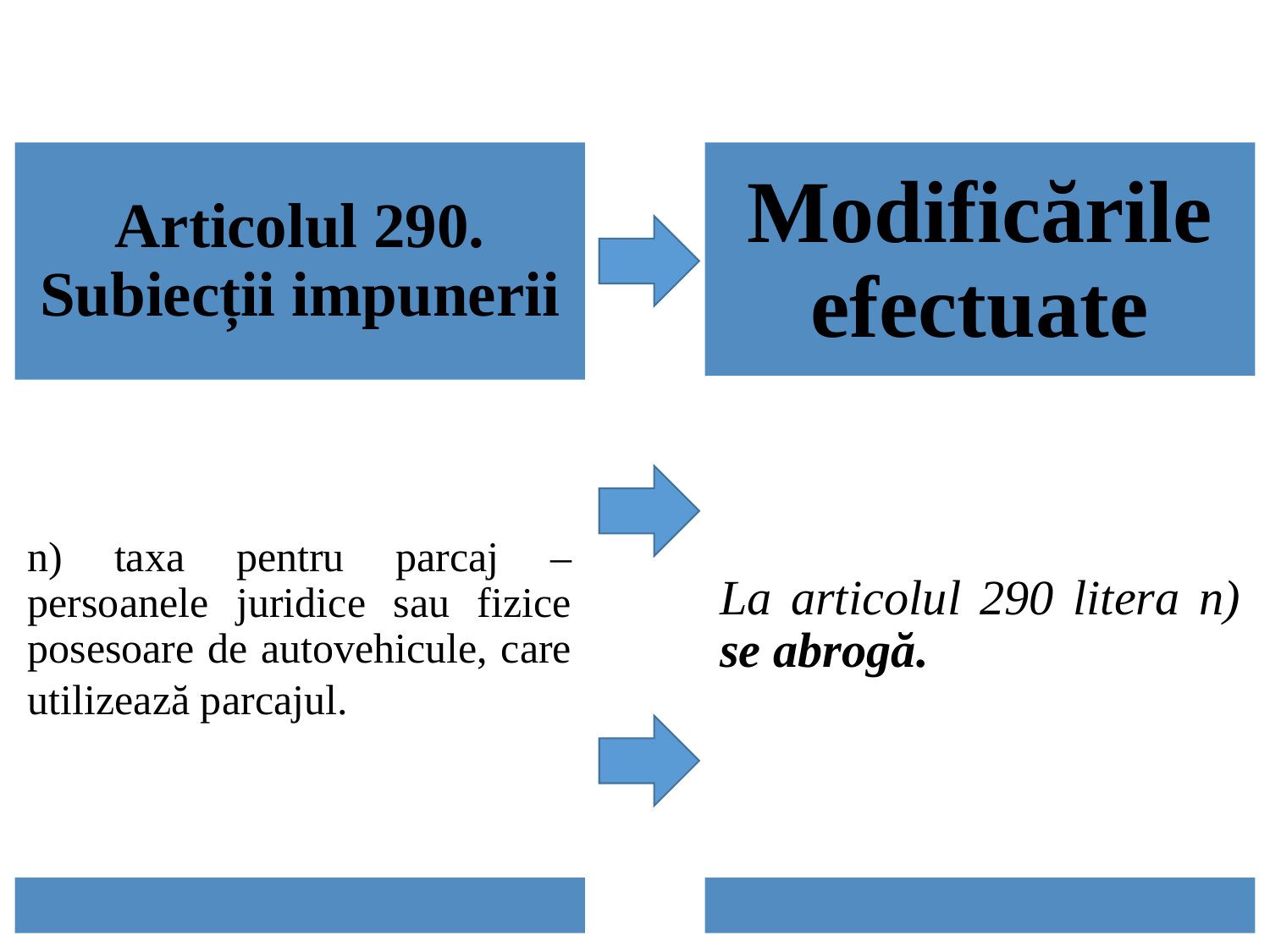

Articolul 290. Subiecții impunerii
n) taxa pentru parcaj – persoanele juridice sau fizice posesoare de autovehicule, care utilizează parcajul.
Modificările efectuate
La articolul 290 litera n) se abrogă.

13